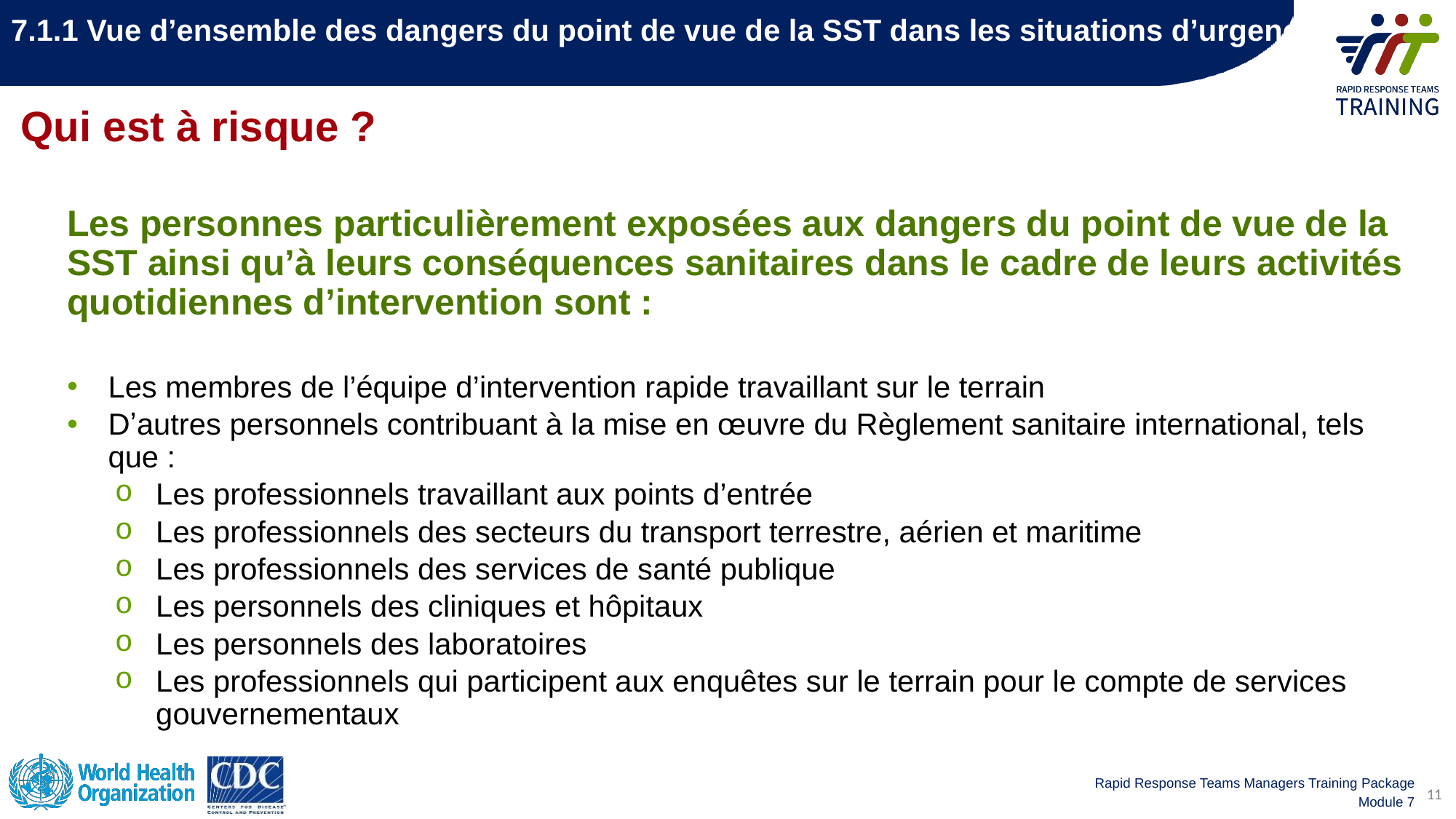

7.1.1 Vue d’ensemble des dangers du point de vue de la SST dans les situations d’urgence
# Qui est à risque ?
Les personnes particulièrement exposées aux dangers du point de vue de la SST ainsi qu’à leurs conséquences sanitaires dans le cadre de leurs activités quotidiennes d’intervention sont :

Les membres de l’équipe d’intervention rapide travaillant sur le terrain
Dʼautres personnels contribuant à la mise en œuvre du Règlement sanitaire international, tels que :
Les professionnels travaillant aux points d’entrée
Les professionnels des secteurs du transport terrestre, aérien et maritime
Les professionnels des services de santé publique
Les personnels des cliniques et hôpitaux
Les personnels des laboratoires
Les professionnels qui participent aux enquêtes sur le terrain pour le compte de services gouvernementaux
11